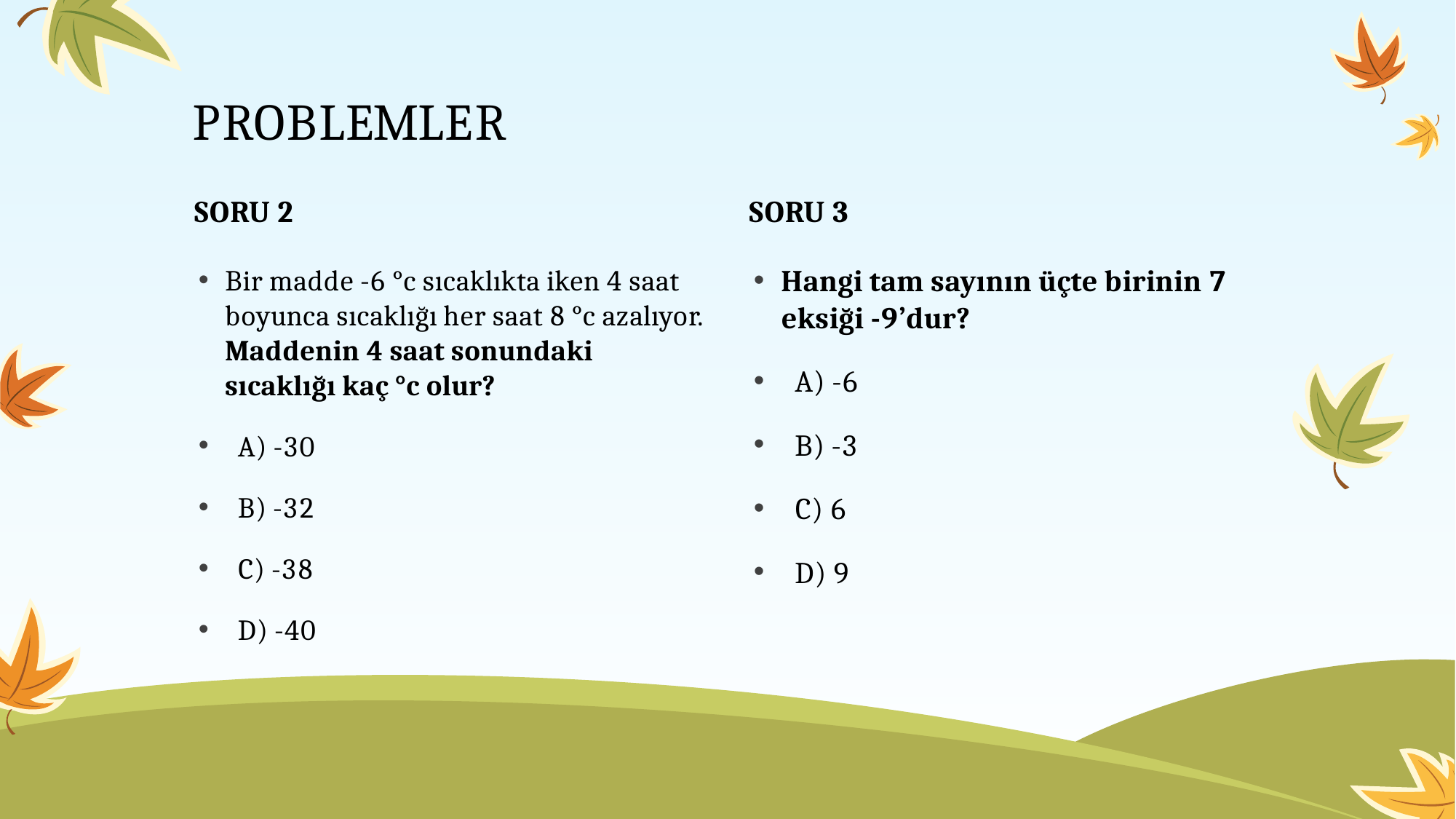

# PROBLEMLER
SORU 2
SORU 3
Bir madde -6 °c sıcaklıkta iken 4 saat boyunca sıcaklığı her saat 8 °c azalıyor.
Maddenin 4 saat sonundaki sıcaklığı kaç °c olur?
  A) -30
  B) -32
  C) -38
  D) -40
Hangi tam sayının üçte birinin 7 ek­siği -9’dur?
  A) -6
  B) -3
  C) 6
  D) 9